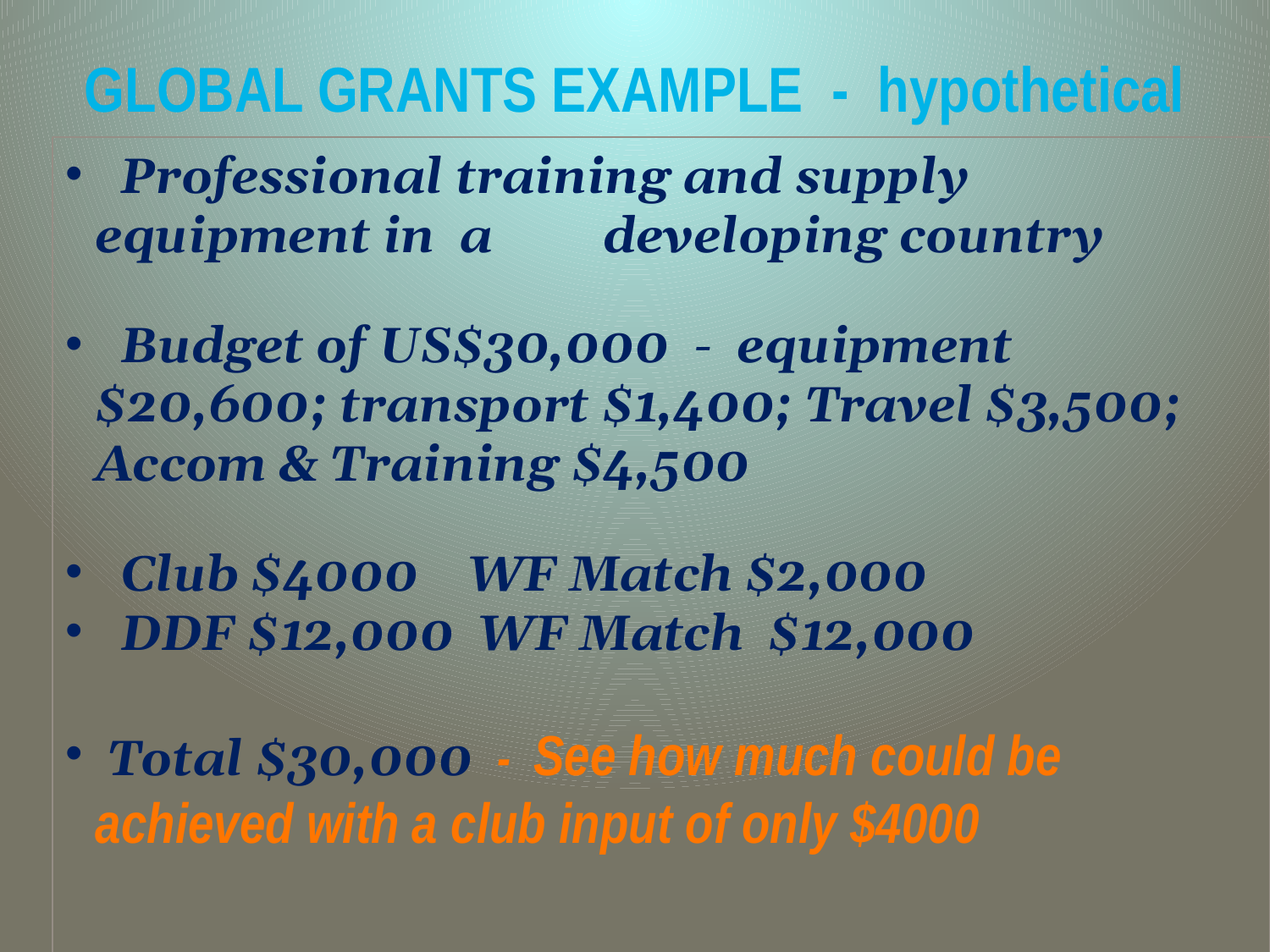

GLOBAL GRANTS EXAMPLE  -  hypothetical
  Professional training and supply equipment in  a	developing country

  Budget of US$30,000  -  equipment $20,600; transport $1,400; Travel $3,500; Accom & Training $4,500

  Club $4000    WF Match $2,000
  DDF $12,000  WF Match  $12,000

 Total $30,000  -  See how much could be        	achieved with a club input of only $4000